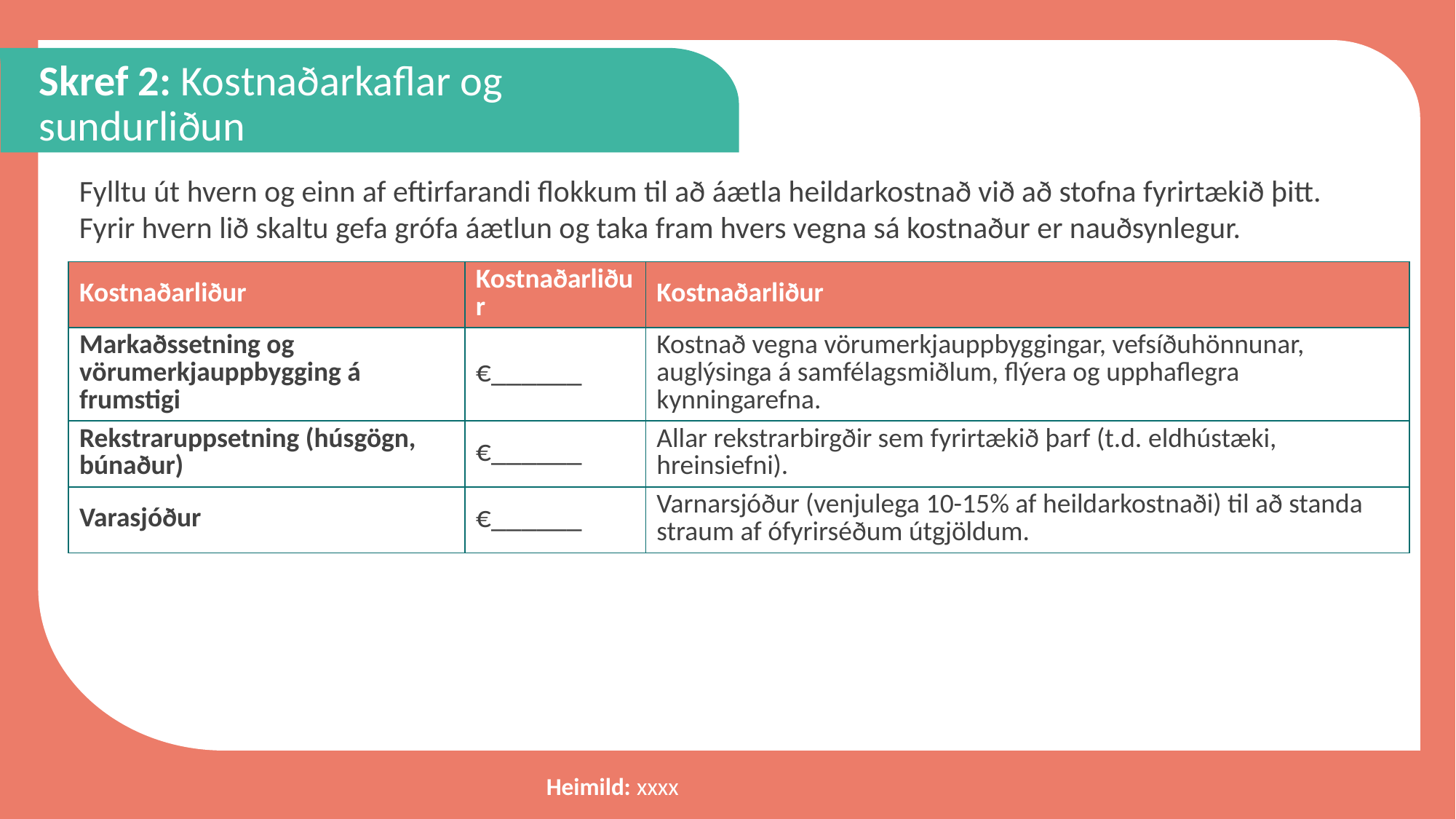

Skref 2: Kostnaðarkaflar og sundurliðun
Fylltu út hvern og einn af eftirfarandi flokkum til að áætla heildarkostnað við að stofna fyrirtækið þitt. Fyrir hvern lið skaltu gefa grófa áætlun og taka fram hvers vegna sá kostnaður er nauðsynlegur.
| Kostnaðarliður | Kostnaðarliður | Kostnaðarliður |
| --- | --- | --- |
| Markaðssetning og vörumerkjauppbygging á frumstigi | €\_\_\_\_\_\_ | Kostnað vegna vörumerkjauppbyggingar, vefsíðuhönnunar, auglýsinga á samfélagsmiðlum, flýera og upphaflegra kynningarefna. |
| Rekstraruppsetning (húsgögn, búnaður) | €\_\_\_\_\_\_ | Allar rekstrarbirgðir sem fyrirtækið þarf (t.d. eldhústæki, hreinsiefni). |
| Varasjóður | €\_\_\_\_\_\_ | Varnarsjóður (venjulega 10-15% af heildarkostnaði) til að standa straum af ófyrirséðum útgjöldum. |
Heimild: xxxx